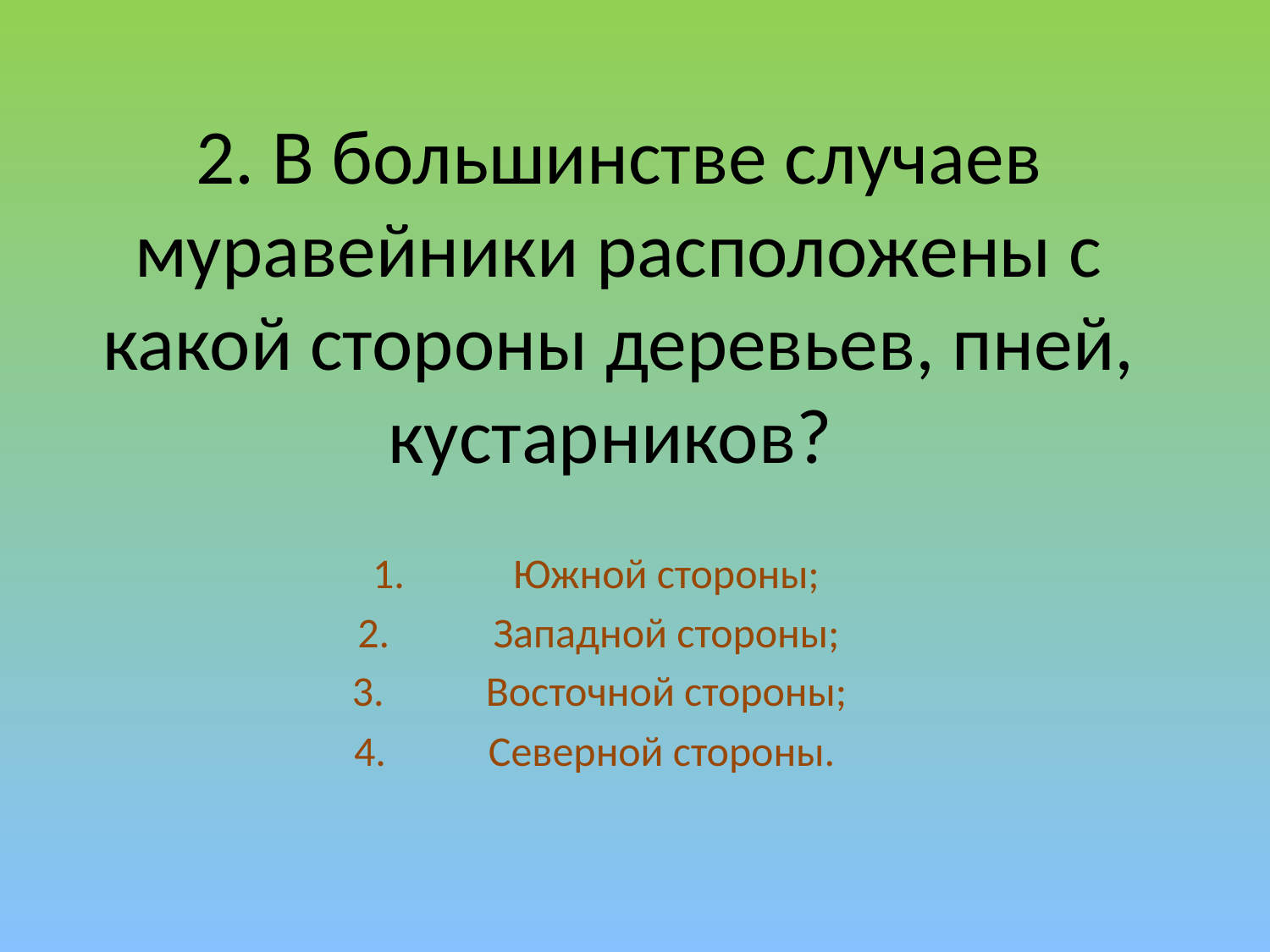

# 2. В большинстве случаев муравейники расположены с какой стороны деревьев, пней, кустарников?
Южной стороны;
Западной стороны;
Восточной стороны;
Северной стороны.